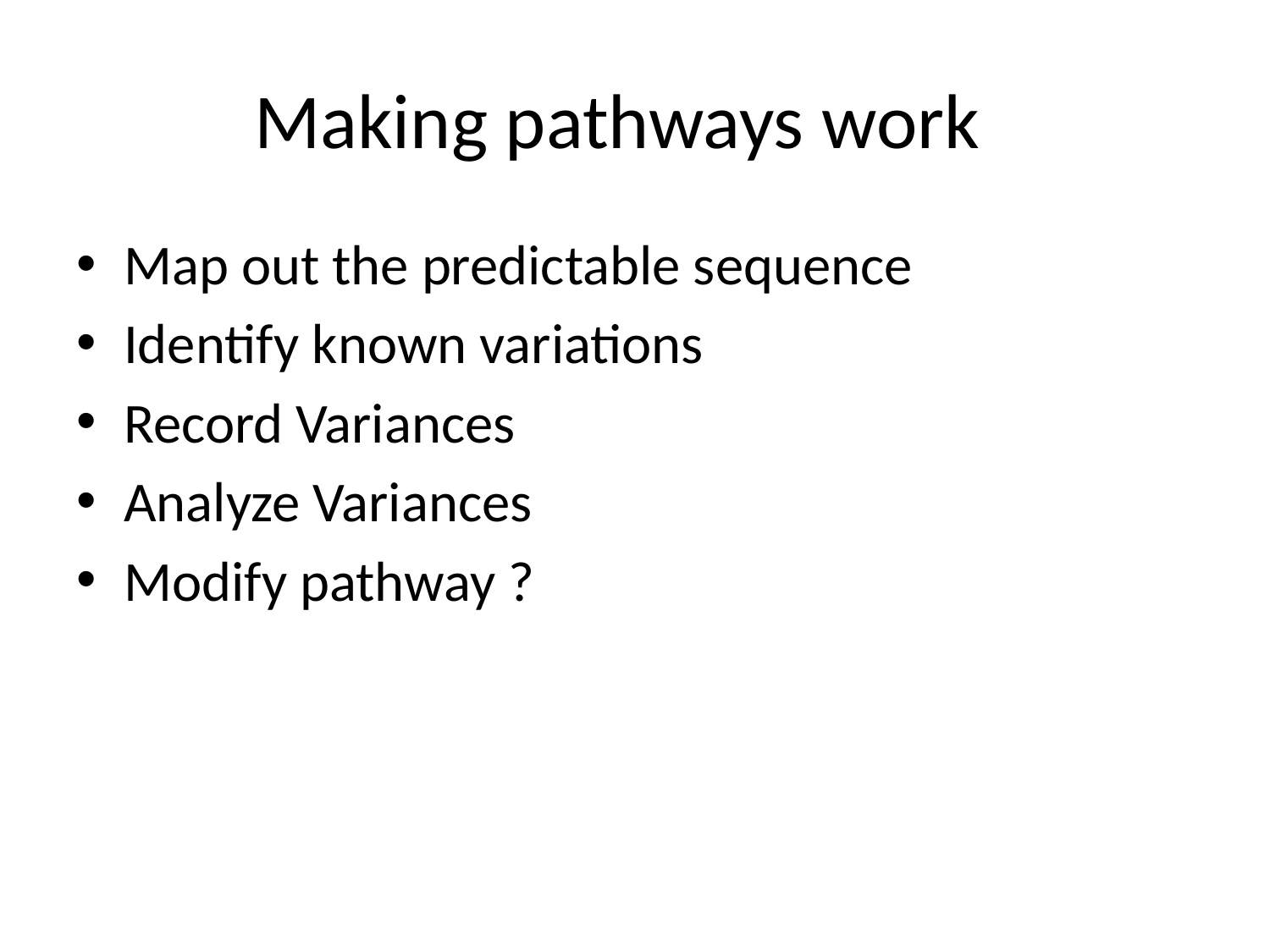

# Making pathways work
Map out the predictable sequence
Identify known variations
Record Variances
Analyze Variances
Modify pathway ?